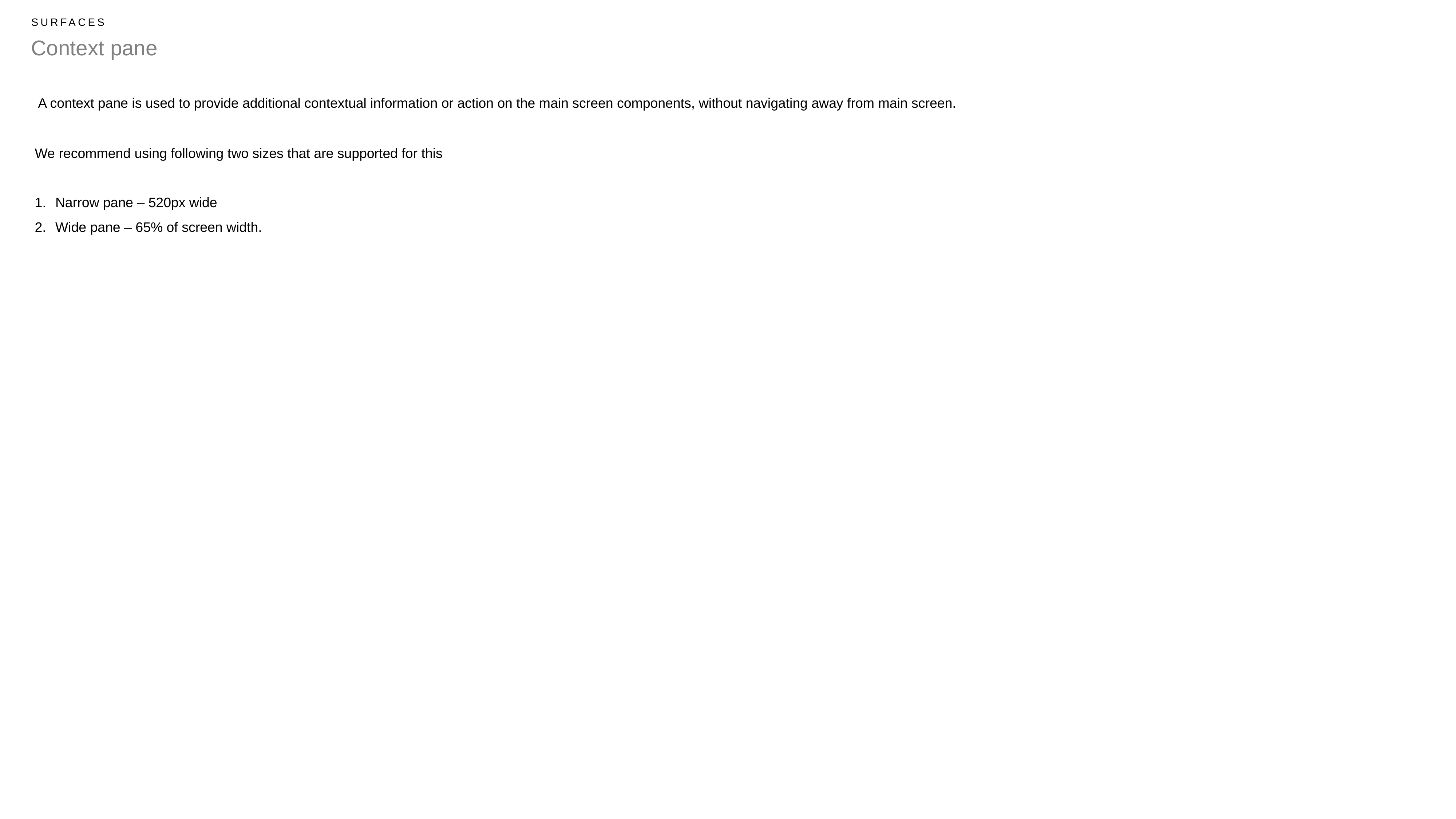

SURFACES
Context pane
A context pane is used to provide additional contextual information or action on the main screen components, without navigating away from main screen.
We recommend using following two sizes that are supported for this

Narrow pane – 520px wide
Wide pane – 65% of screen width.